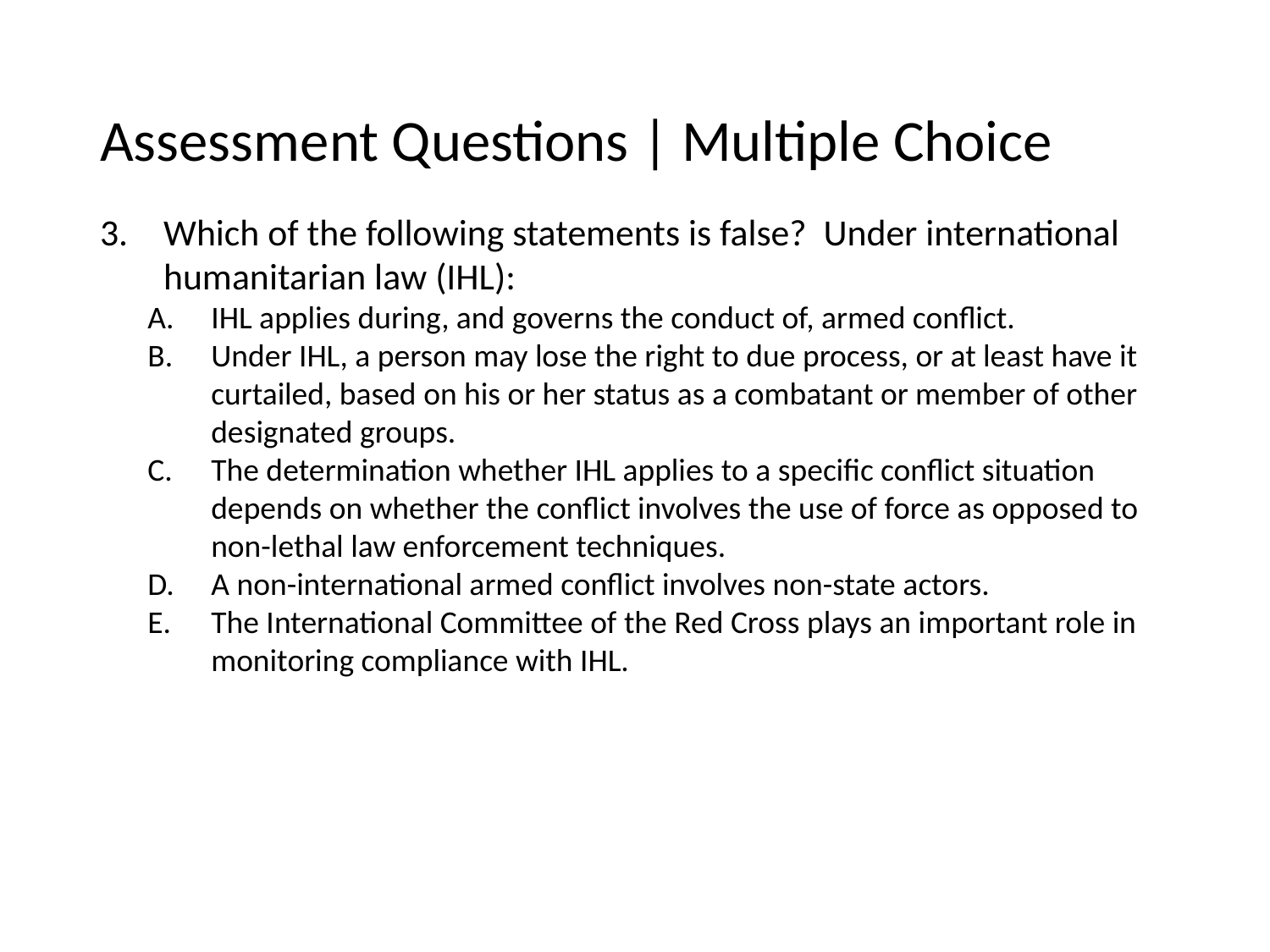

# Assessment Questions | Multiple Choice
Which of the following statements is false?  Under international humanitarian law (IHL):
IHL applies during, and governs the conduct of, armed conflict.
Under IHL, a person may lose the right to due process, or at least have it curtailed, based on his or her status as a combatant or member of other designated groups.
The determination whether IHL applies to a specific conflict situation depends on whether the conflict involves the use of force as opposed to non-lethal law enforcement techniques.
A non-international armed conflict involves non-state actors.
The International Committee of the Red Cross plays an important role in monitoring compliance with IHL.